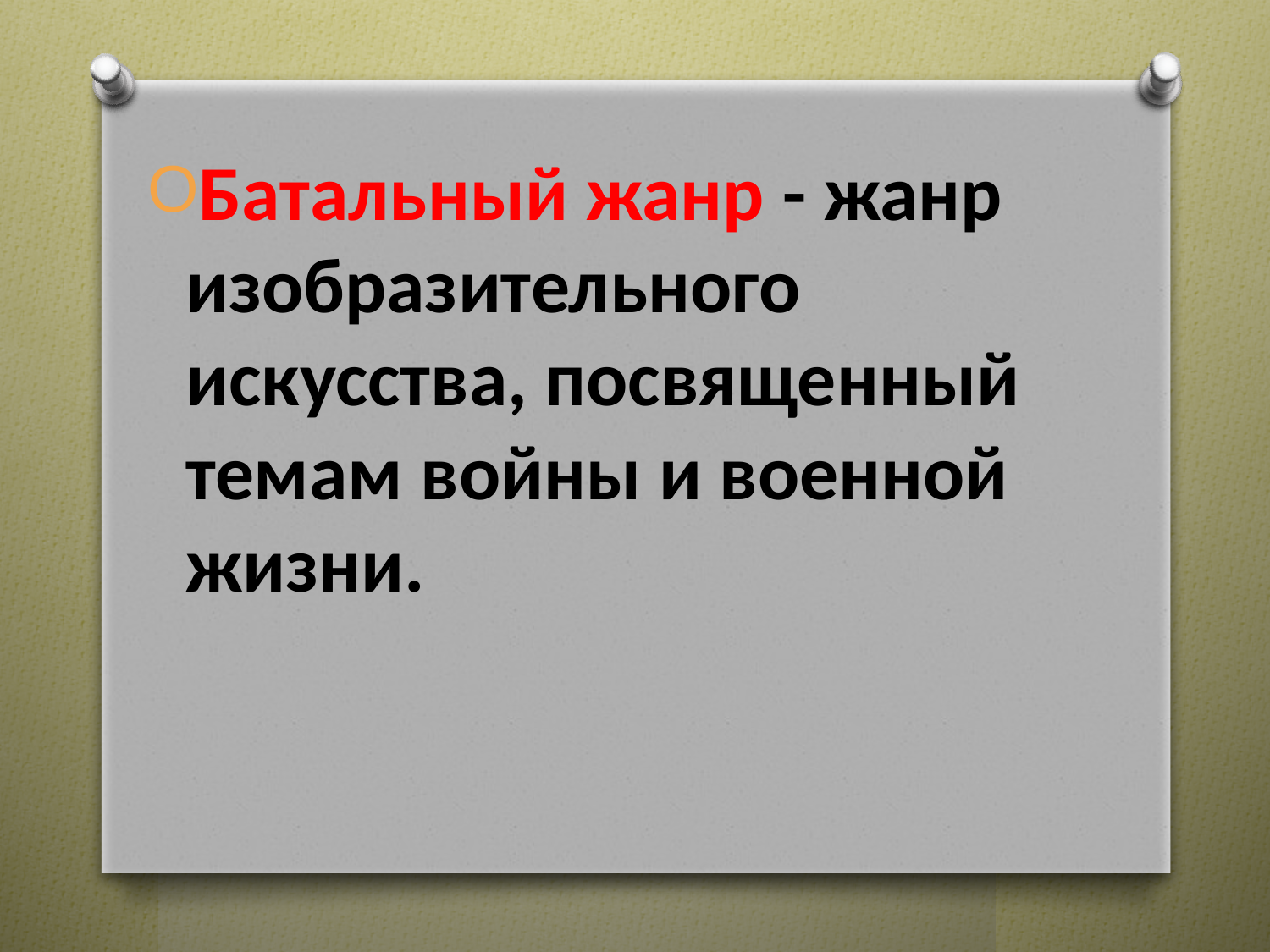

Батальный жанр - жанр изобразительного искусства, посвященный темам войны и военной жизни.